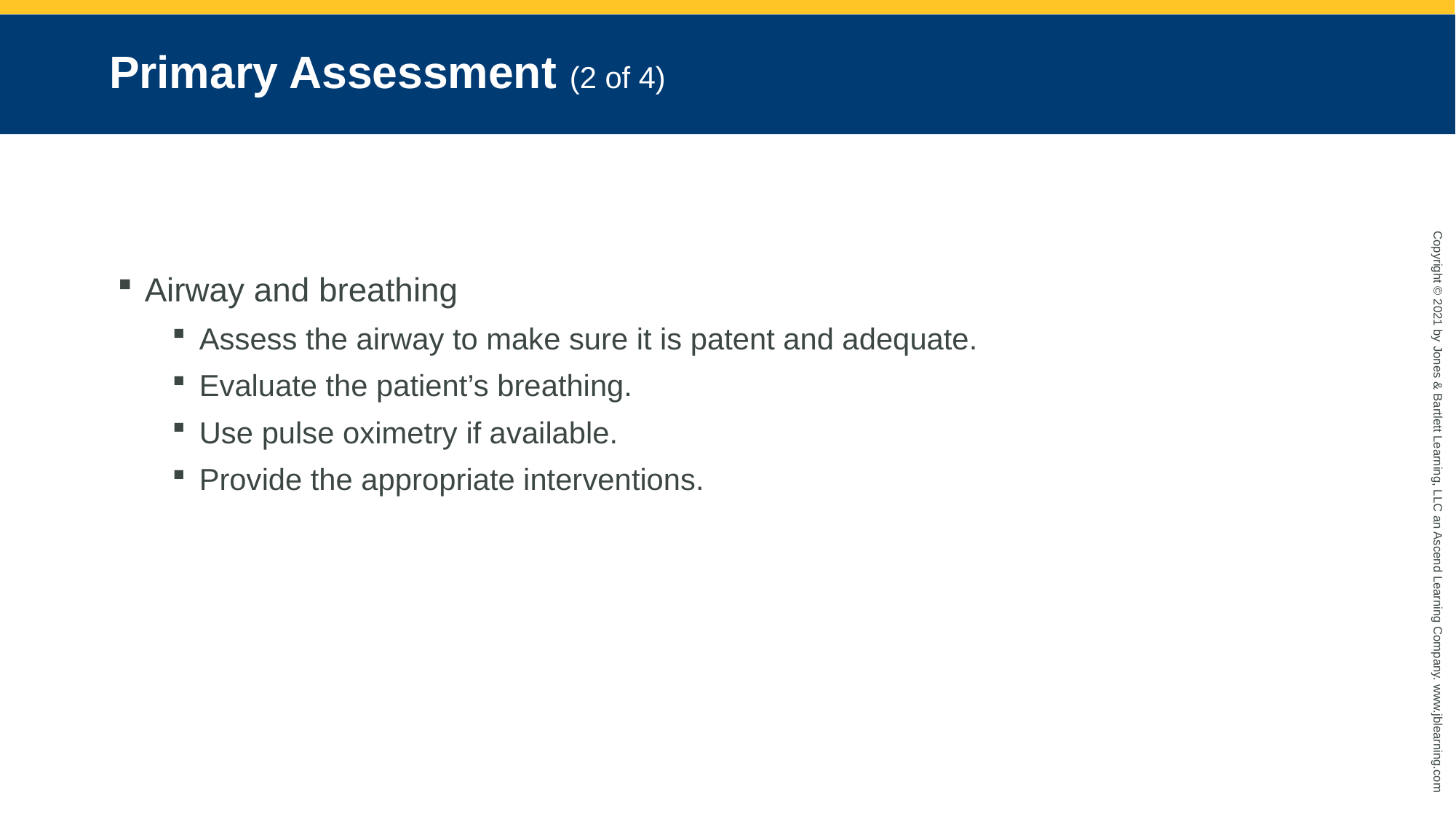

# Primary Assessment (2 of 4)
Airway and breathing
Assess the airway to make sure it is patent and adequate.
Evaluate the patient’s breathing.
Use pulse oximetry if available.
Provide the appropriate interventions.